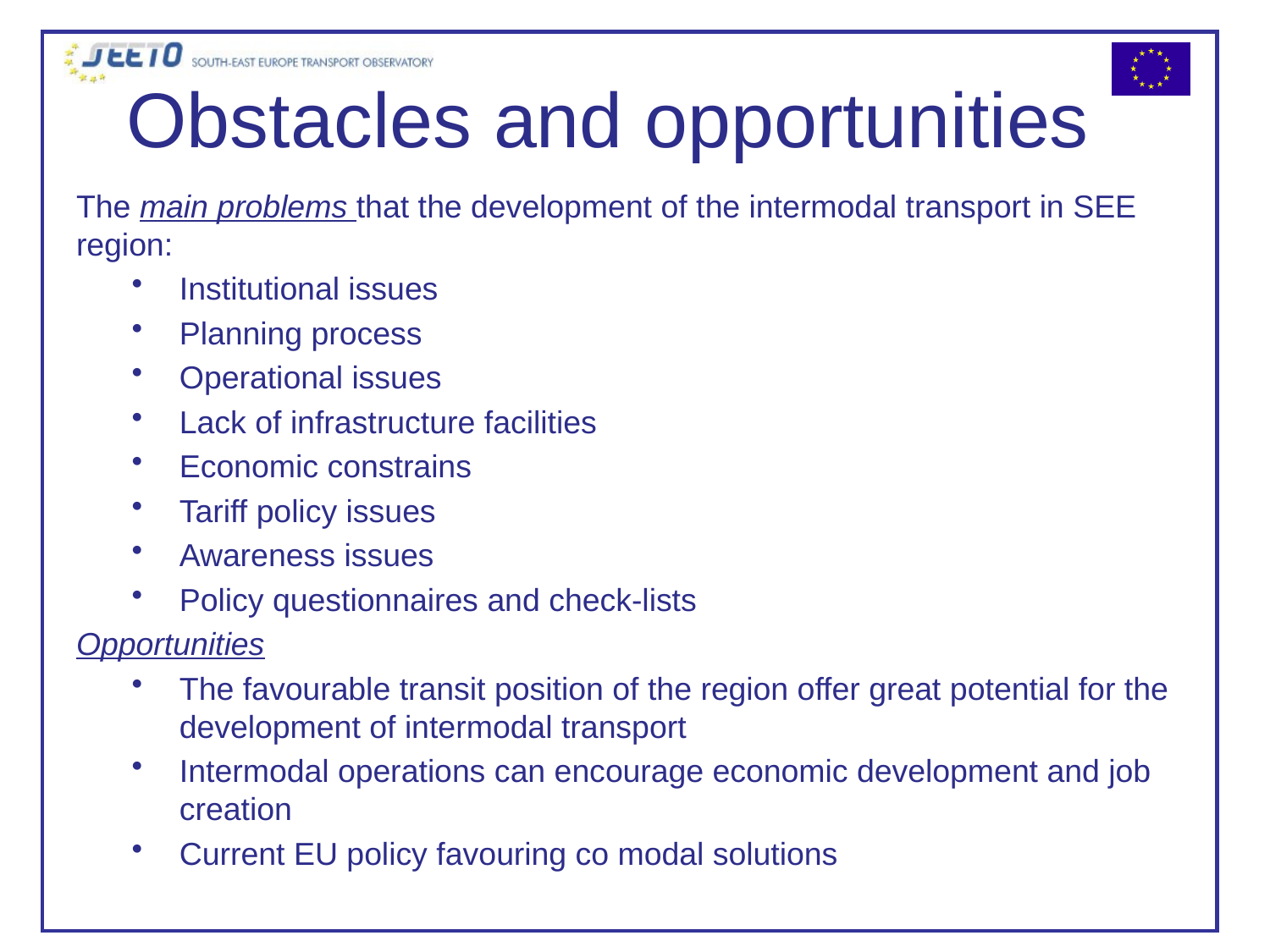

# Obstacles and opportunities
The main problems that the development of the intermodal transport in SEE region:
Institutional issues
Planning process
Operational issues
Lack of infrastructure facilities
Economic constrains
Tariff policy issues
Awareness issues
Policy questionnaires and check-lists
Opportunities
The favourable transit position of the region offer great potential for the development of intermodal transport
Intermodal operations can encourage economic development and job creation
Current EU policy favouring co modal solutions